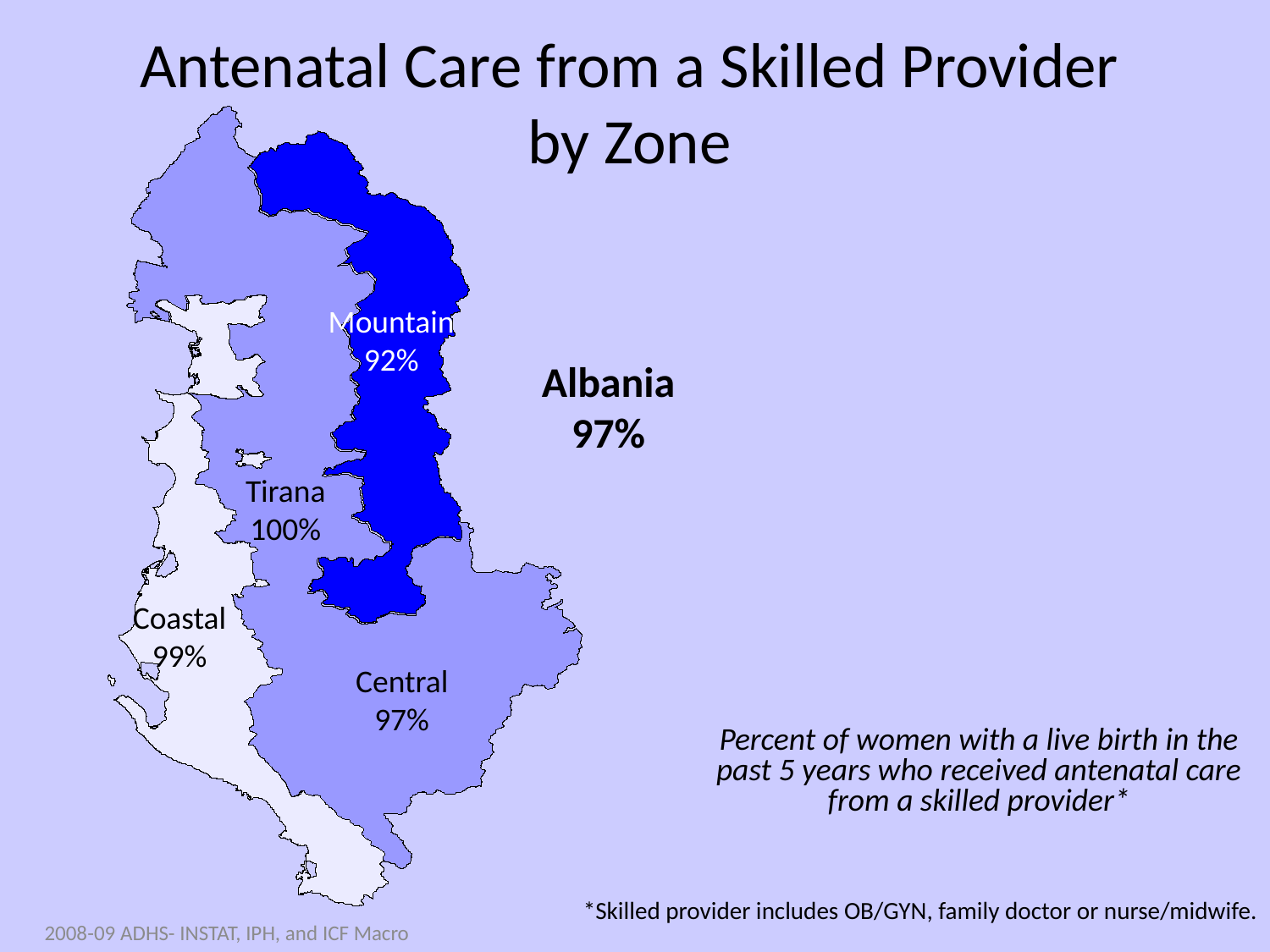

# Antenatal Care from a Skilled Provider by Zone

Mountain
92%
Albania
97%

Tirana
100%
Coastal
99%
Central
97%
Percent of women with a live birth in the past 5 years who received antenatal care from a skilled provider*
*Skilled provider includes OB/GYN, family doctor or nurse/midwife.
2008-09 ADHS- INSTAT, IPH, and ICF Macro